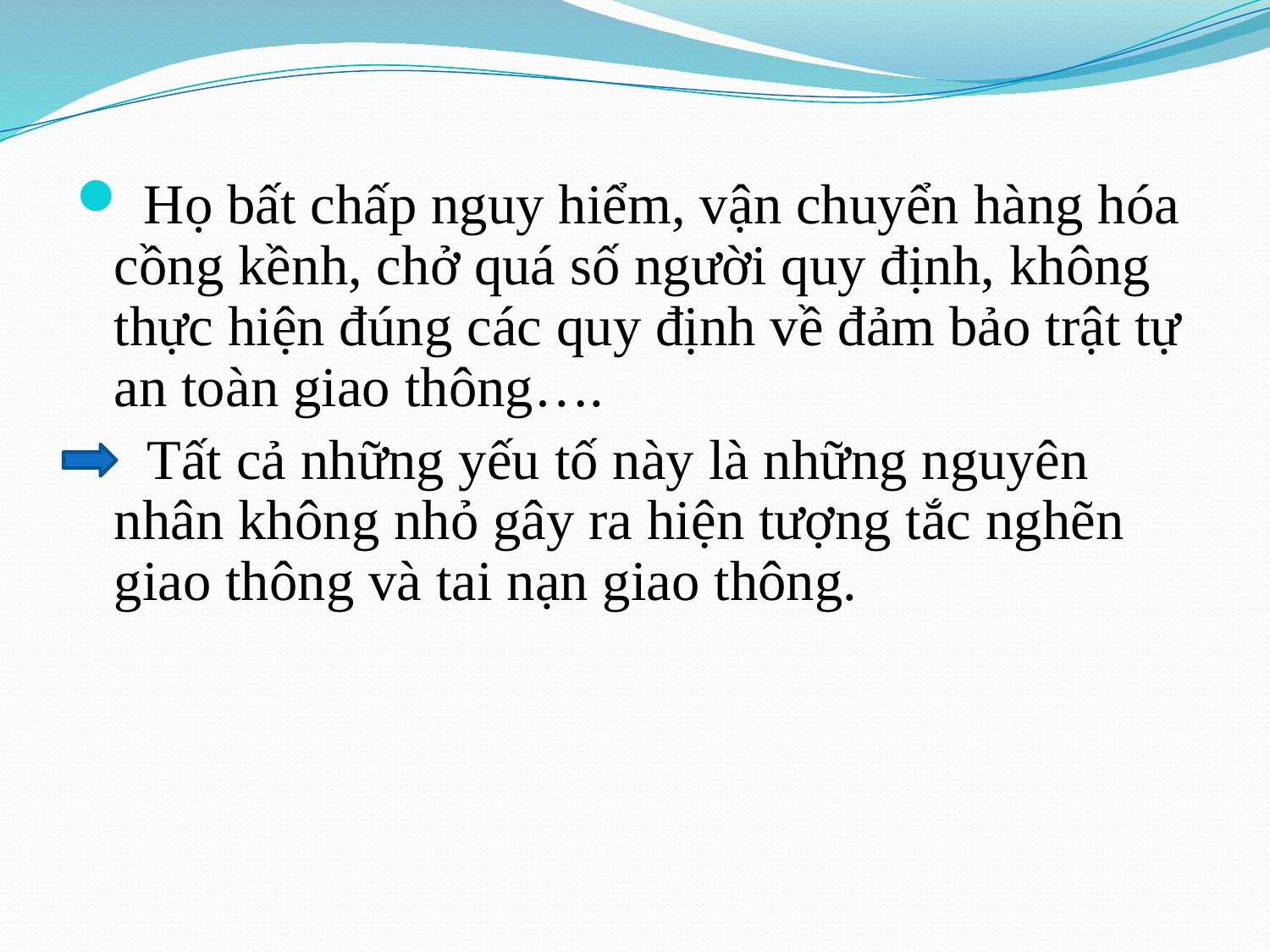

Họ bất chấp nguy hiểm, vận chuyển hàng hóa cồng kềnh, chở quá số người quy định, không thực hiện đúng các quy định về đảm bảo trật tự an toàn giao thông….
     Tất cả những yếu tố này là những nguyên nhân không nhỏ gây ra hiện tượng tắc nghẽn giao thông và tai nạn giao thông.